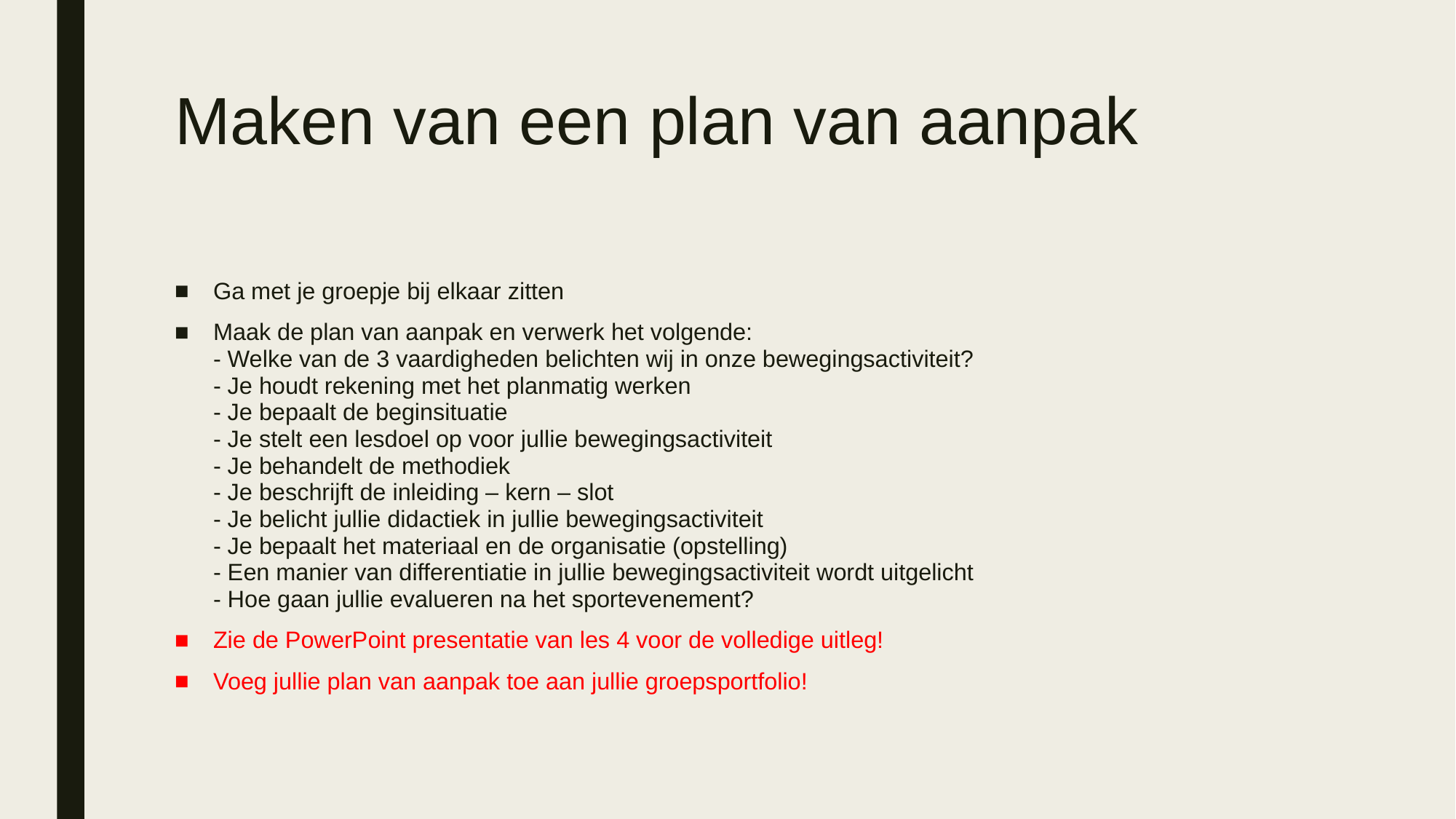

# Maken van een plan van aanpak
Ga met je groepje bij elkaar zitten
Maak de plan van aanpak en verwerk het volgende:
- Welke van de 3 vaardigheden belichten wij in onze bewegingsactiviteit?
- Je houdt rekening met het planmatig werken
- Je bepaalt de beginsituatie
- Je stelt een lesdoel op voor jullie bewegingsactiviteit
- Je behandelt de methodiek
- Je beschrijft de inleiding – kern – slot
- Je belicht jullie didactiek in jullie bewegingsactiviteit
- Je bepaalt het materiaal en de organisatie (opstelling)
- Een manier van differentiatie in jullie bewegingsactiviteit wordt uitgelicht
- Hoe gaan jullie evalueren na het sportevenement?
Zie de PowerPoint presentatie van les 4 voor de volledige uitleg!
Voeg jullie plan van aanpak toe aan jullie groepsportfolio!